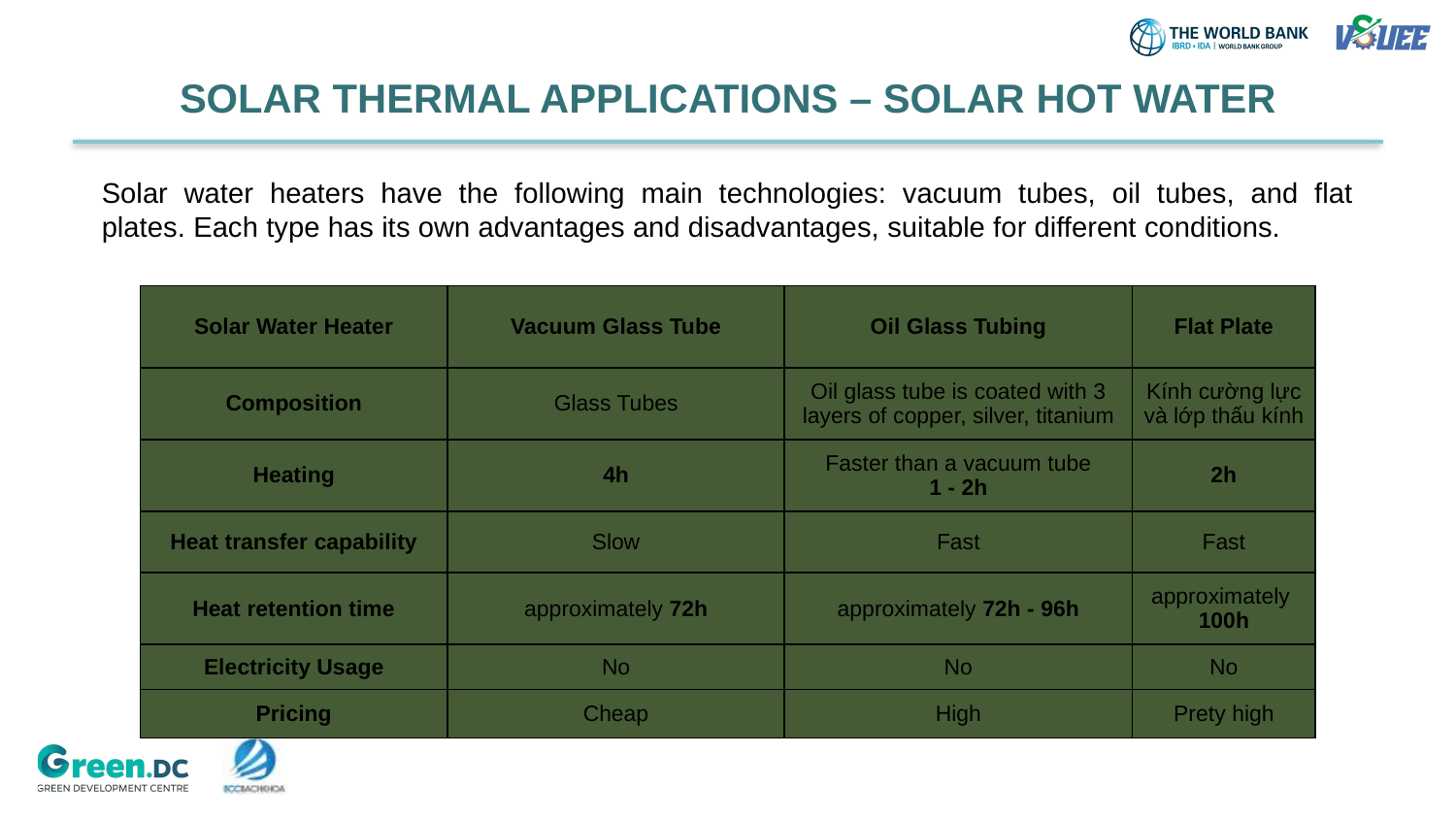

SOLAR THERMAL APPLICATIONS – SOLAR HOT WATER
Solar water heaters have the following main technologies: vacuum tubes, oil tubes, and flat plates. Each type has its own advantages and disadvantages, suitable for different conditions.
| Solar Water Heater | Vacuum Glass Tube | Oil Glass Tubing | Flat Plate |
| --- | --- | --- | --- |
| Composition | Glass Tubes | Oil glass tube is coated with 3 layers of copper, silver, titanium | Kính cường lực và lớp thấu kính |
| Heating | 4h | Faster than a vacuum tube 1 - 2h | 2h |
| Heat transfer capability | Slow | Fast | Fast |
| Heat retention time | approximately 72h | approximately 72h - 96h | approximately  100h |
| Electricity Usage | No | No | No |
| Pricing | Cheap | High | Prety high |